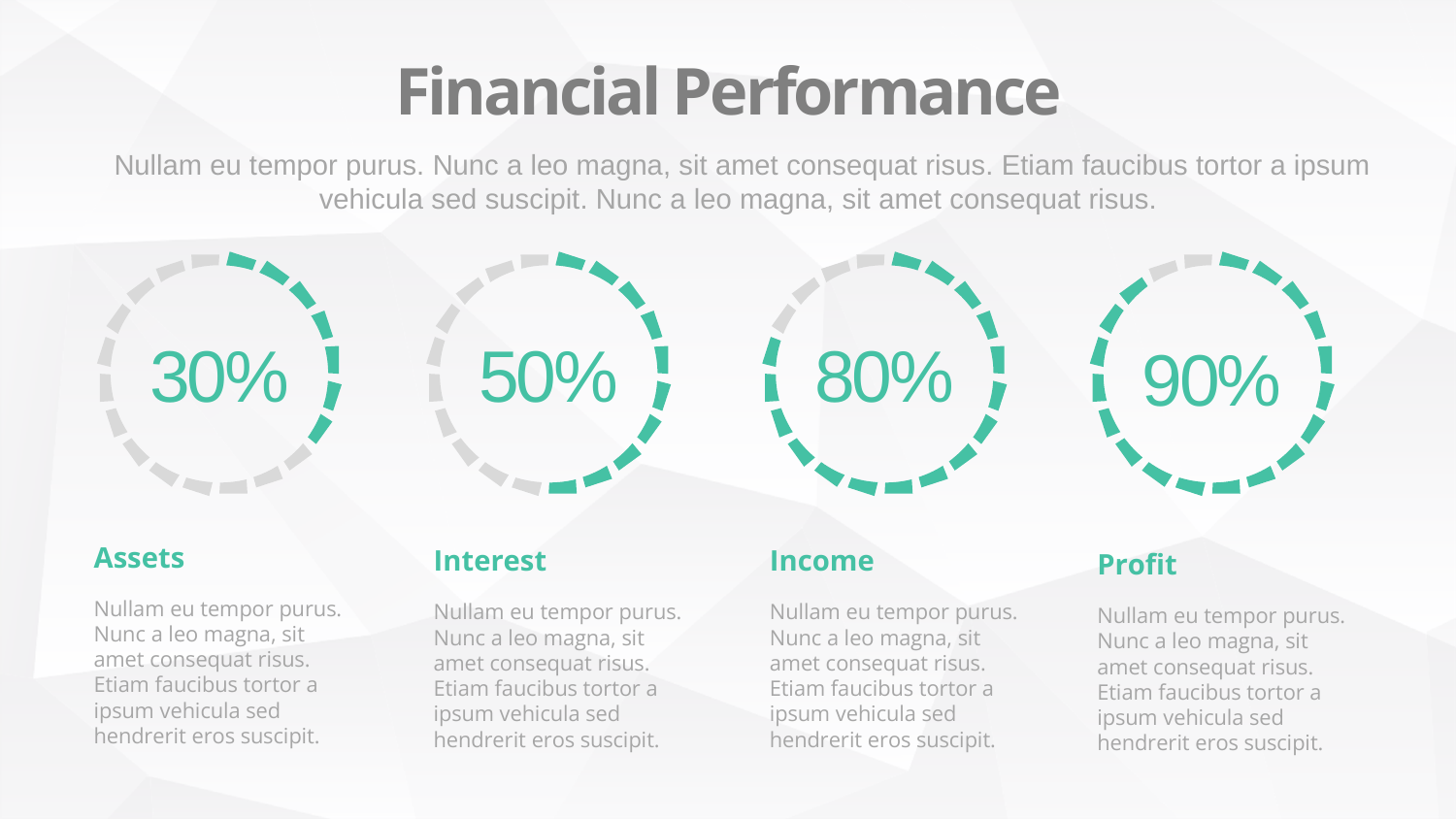

Financial Performance
Nullam eu tempor purus. Nunc a leo magna, sit amet consequat risus. Etiam faucibus tortor a ipsum vehicula sed suscipit. Nunc a leo magna, sit amet consequat risus.

50%
80%
30%
90%
Assets

Nullam eu tempor purus. Nunc a leo magna, sit amet consequat risus. Etiam faucibus tortor a ipsum vehicula sed hendrerit eros suscipit.
Interest

Nullam eu tempor purus. Nunc a leo magna, sit amet consequat risus. Etiam faucibus tortor a ipsum vehicula sed hendrerit eros suscipit.
Income

Nullam eu tempor purus. Nunc a leo magna, sit amet consequat risus. Etiam faucibus tortor a ipsum vehicula sed hendrerit eros suscipit.
Profit

Nullam eu tempor purus. Nunc a leo magna, sit amet consequat risus. Etiam faucibus tortor a ipsum vehicula sed hendrerit eros suscipit.